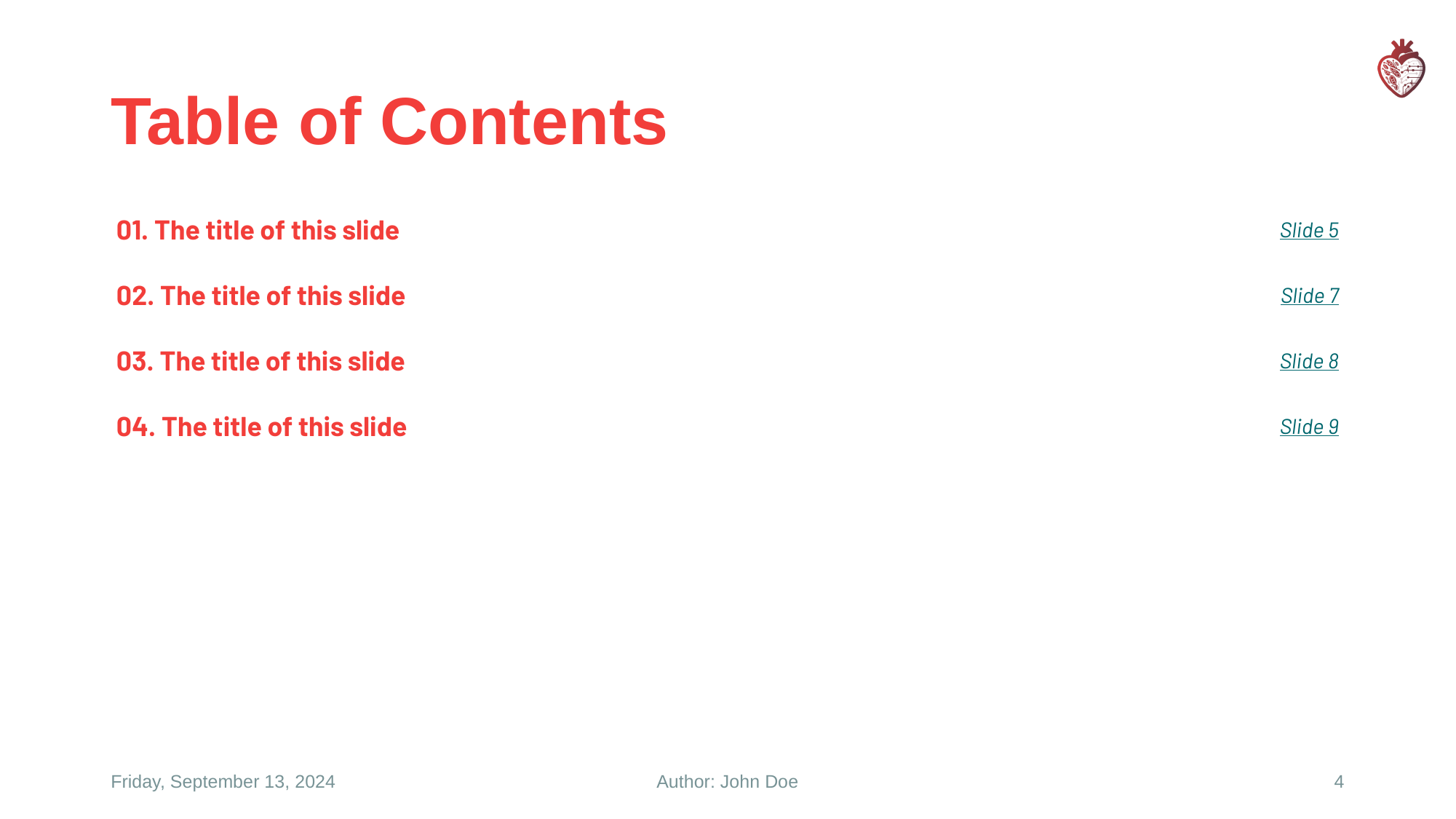

# Table of Contents
| 01. The title of this slide | Slide 5 |
| --- | --- |
| 02. The title of this slide | Slide 7 |
| 03. The title of this slide | Slide 8 |
| 04. The title of this slide | Slide 9 |
Friday, September 13, 2024
Author: John Doe
4